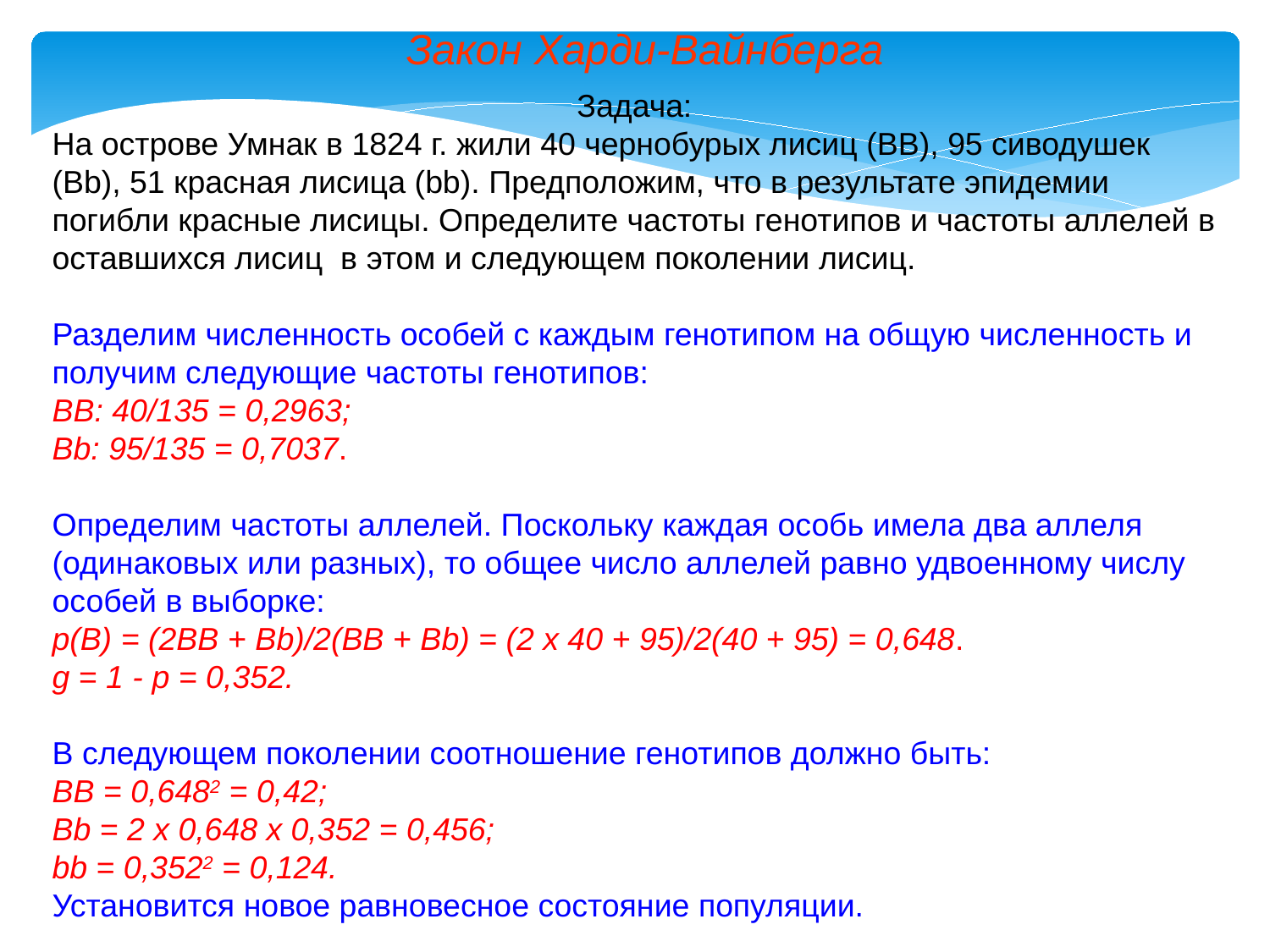

Закон Харди-Вайнберга
Задача:
На острове Умнак в 1824 г. жили 40 чернобурых лисиц (ВВ), 95 сиводушек (Вb), 51 красная лисица (bb). Предположим, что в результате эпидемии погибли красные лисицы. Определите частоты генотипов и частоты аллелей в оставшихся лисиц  в этом и следующем поколении лисиц.

Разделим численность особей с каждым генотипом на общую численность и получим следующие частоты генотипов:
ВВ: 40/135 = 0,2963;
Вb: 95/135 = 0,7037.

Определим частоты аллелей. Поскольку каждая особь имела два аллеля (одинаковых или разных), то общее число аллелей равно удвоенному числу особей в выборке:
р(В) = (2ВВ + Вb)/2(ВВ + Вb) = (2 х 40 + 95)/2(40 + 95) = 0,648.
g = 1 - p = 0,352.

В следующем поколении соотношение генотипов должно быть:
ВВ = 0,6482 = 0,42;
Вb = 2 х 0,648 х 0,352 = 0,456;
bb = 0,3522 = 0,124.
Установится новое равновесное состояние популяции.